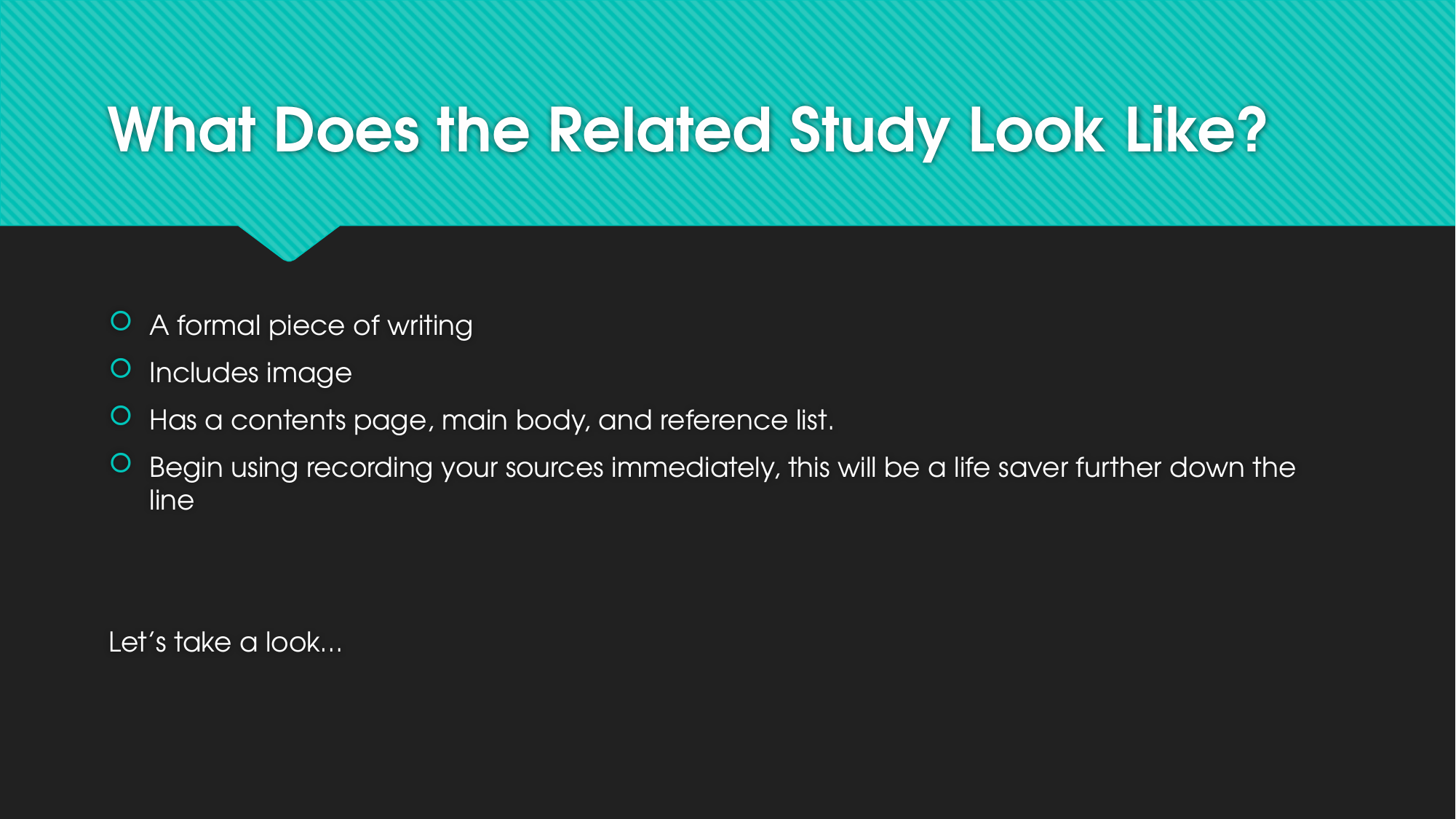

# What Does the Related Study Look Like?
A formal piece of writing
Includes image
Has a contents page, main body, and reference list.
Begin using recording your sources immediately, this will be a life saver further down the line

Let’s take a look…